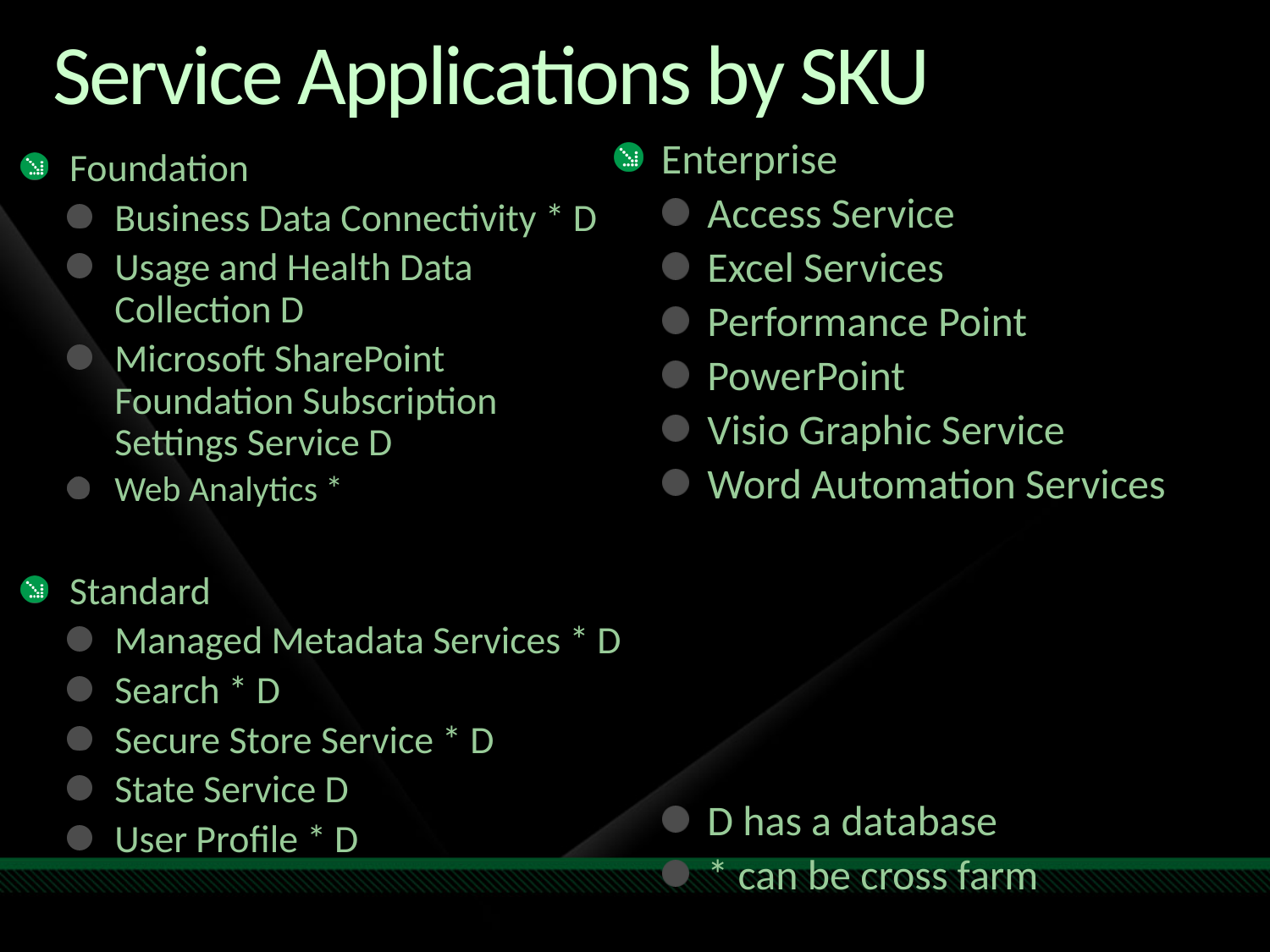

# Service Applications by SKU
Enterprise
Access Service
Excel Services
Performance Point
PowerPoint
Visio Graphic Service
Word Automation Services

D has a database
* can be cross farm

Foundation
Business Data Connectivity * D
Usage and Health Data Collection D
Microsoft SharePoint Foundation Subscription Settings Service D
Web Analytics *

Standard
Managed Metadata Services * D
Search * D
Secure Store Service * D
State Service D
User Profile * D